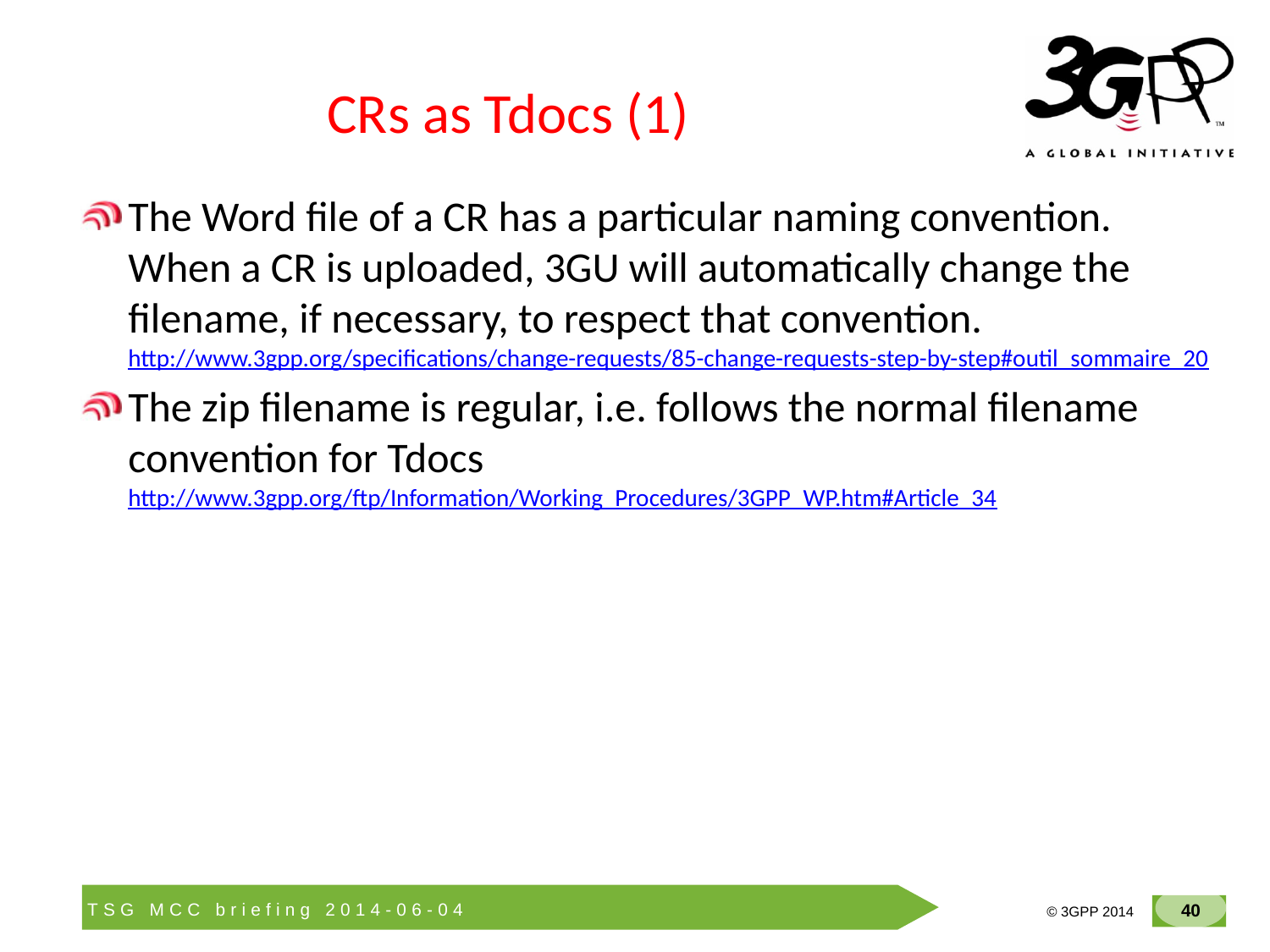

# CRs as Tdocs (1)
The Word file of a CR has a particular naming convention. When a CR is uploaded, 3GU will automatically change the filename, if necessary, to respect that convention.
http://www.3gpp.org/specifications/change-requests/85-change-requests-step-by-step#outil_sommaire_20
The zip filename is regular, i.e. follows the normal filename convention for Tdocs
http://www.3gpp.org/ftp/Information/Working_Procedures/3GPP_WP.htm#Article_34